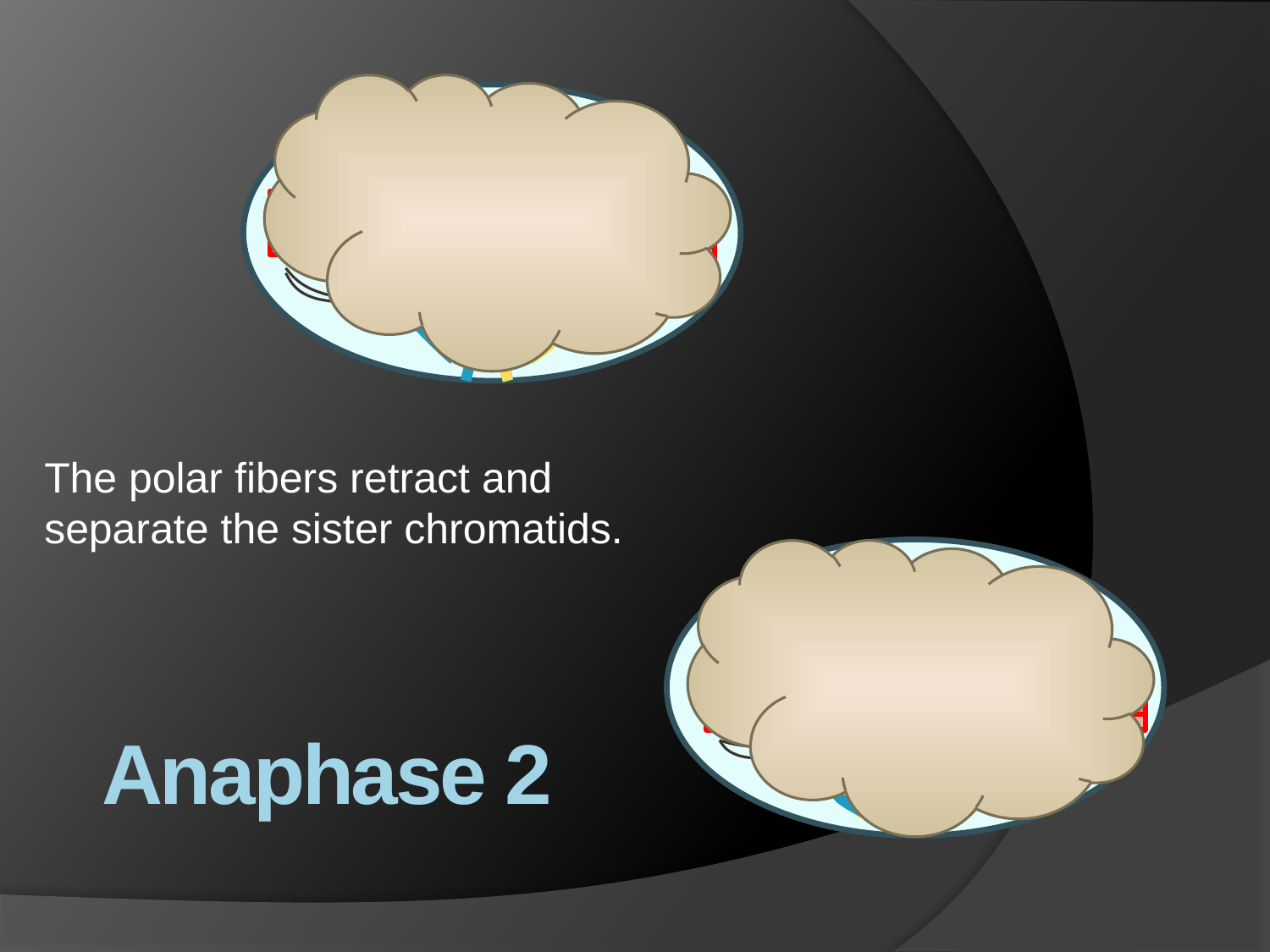

The polar fibers retract and separate the sister chromatids.

# Anaphase 2